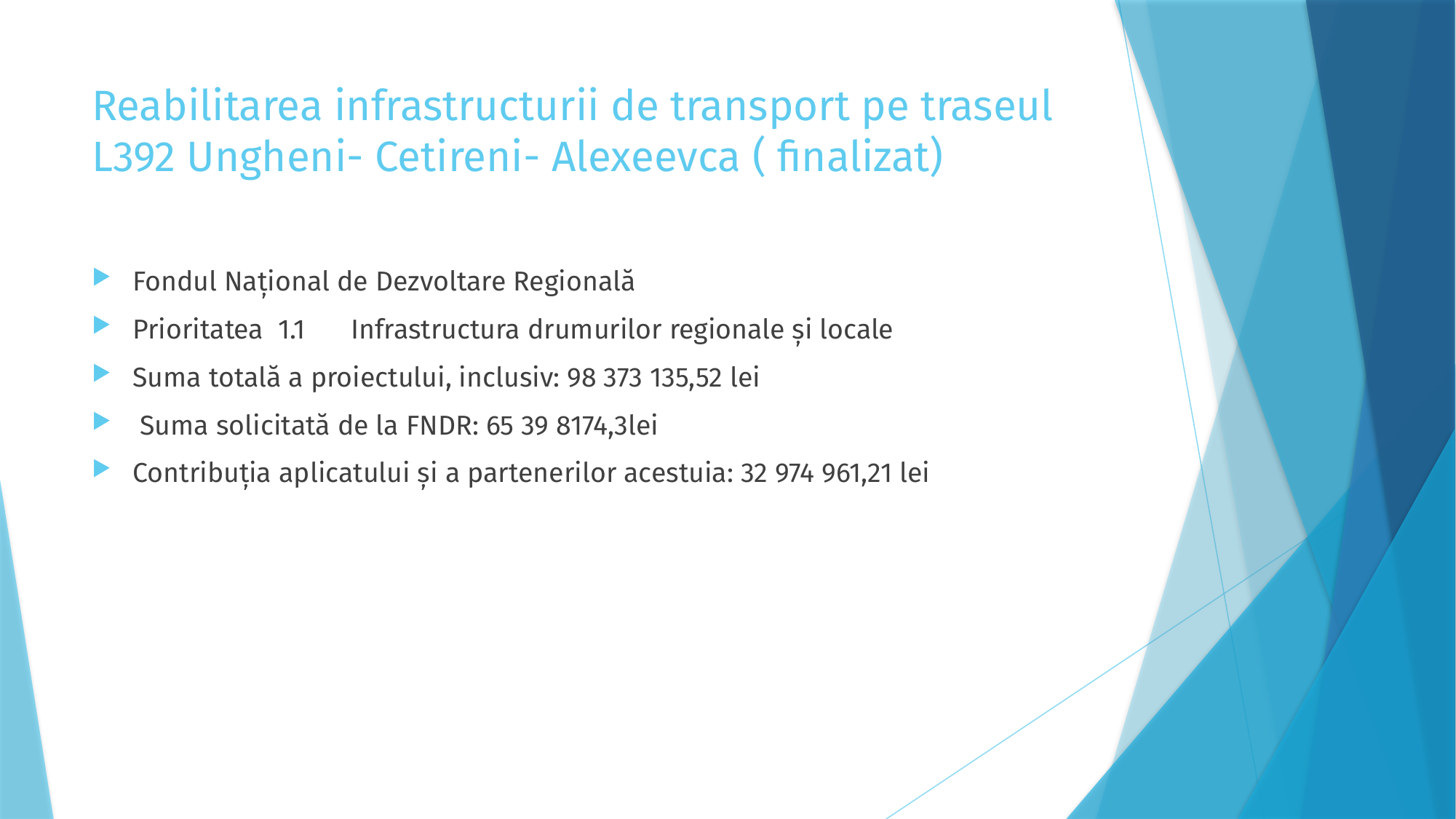

# Reabilitarea infrastructurii de transport pe traseul L392 Ungheni- Cetireni- Alexeevca ( finalizat)
Fondul Național de Dezvoltare Regională
Prioritatea  1.1	Infrastructura drumurilor regionale și locale
Suma totală a proiectului, inclusiv: 98 373 135,52 lei
 Suma solicitată de la FNDR: 65 39 8174,3lei
Contribuția aplicatului și a partenerilor acestuia: 32 974 961,21 lei